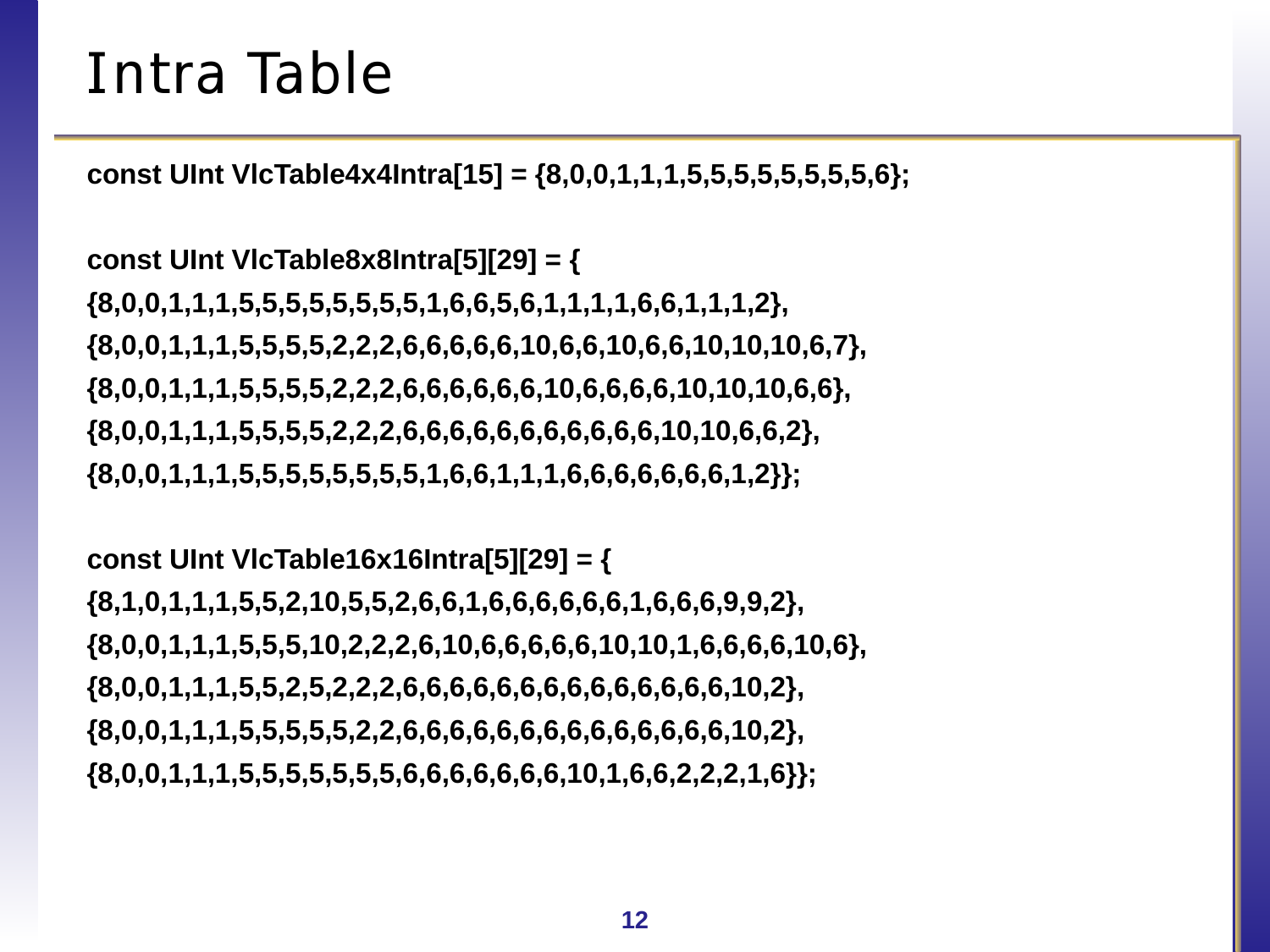

# Intra Table
const UInt VlcTable4x4Intra[15] = {8,0,0,1,1,1,5,5,5,5,5,5,5,5,6};

const UInt VlcTable8x8Intra[5][29] = {
{8,0,0,1,1,1,5,5,5,5,5,5,5,5,1,6,6,5,6,1,1,1,1,6,6,1,1,1,2},
{8,0,0,1,1,1,5,5,5,5,2,2,2,6,6,6,6,6,10,6,6,10,6,6,10,10,10,6,7},
{8,0,0,1,1,1,5,5,5,5,2,2,2,6,6,6,6,6,6,10,6,6,6,6,10,10,10,6,6},
{8,0,0,1,1,1,5,5,5,5,2,2,2,6,6,6,6,6,6,6,6,6,6,6,10,10,6,6,2},
{8,0,0,1,1,1,5,5,5,5,5,5,5,5,1,6,6,1,1,1,6,6,6,6,6,6,6,1,2}};

const UInt VlcTable16x16Intra[5][29] = {
{8,1,0,1,1,1,5,5,2,10,5,5,2,6,6,1,6,6,6,6,6,6,1,6,6,6,9,9,2},
{8,0,0,1,1,1,5,5,5,10,2,2,2,6,10,6,6,6,6,6,10,10,1,6,6,6,6,10,6},
{8,0,0,1,1,1,5,5,2,5,2,2,2,6,6,6,6,6,6,6,6,6,6,6,6,6,6,10,2},
{8,0,0,1,1,1,5,5,5,5,5,2,2,6,6,6,6,6,6,6,6,6,6,6,6,6,6,10,2},
{8,0,0,1,1,1,5,5,5,5,5,5,5,6,6,6,6,6,6,6,10,1,6,6,2,2,2,1,6}};
12